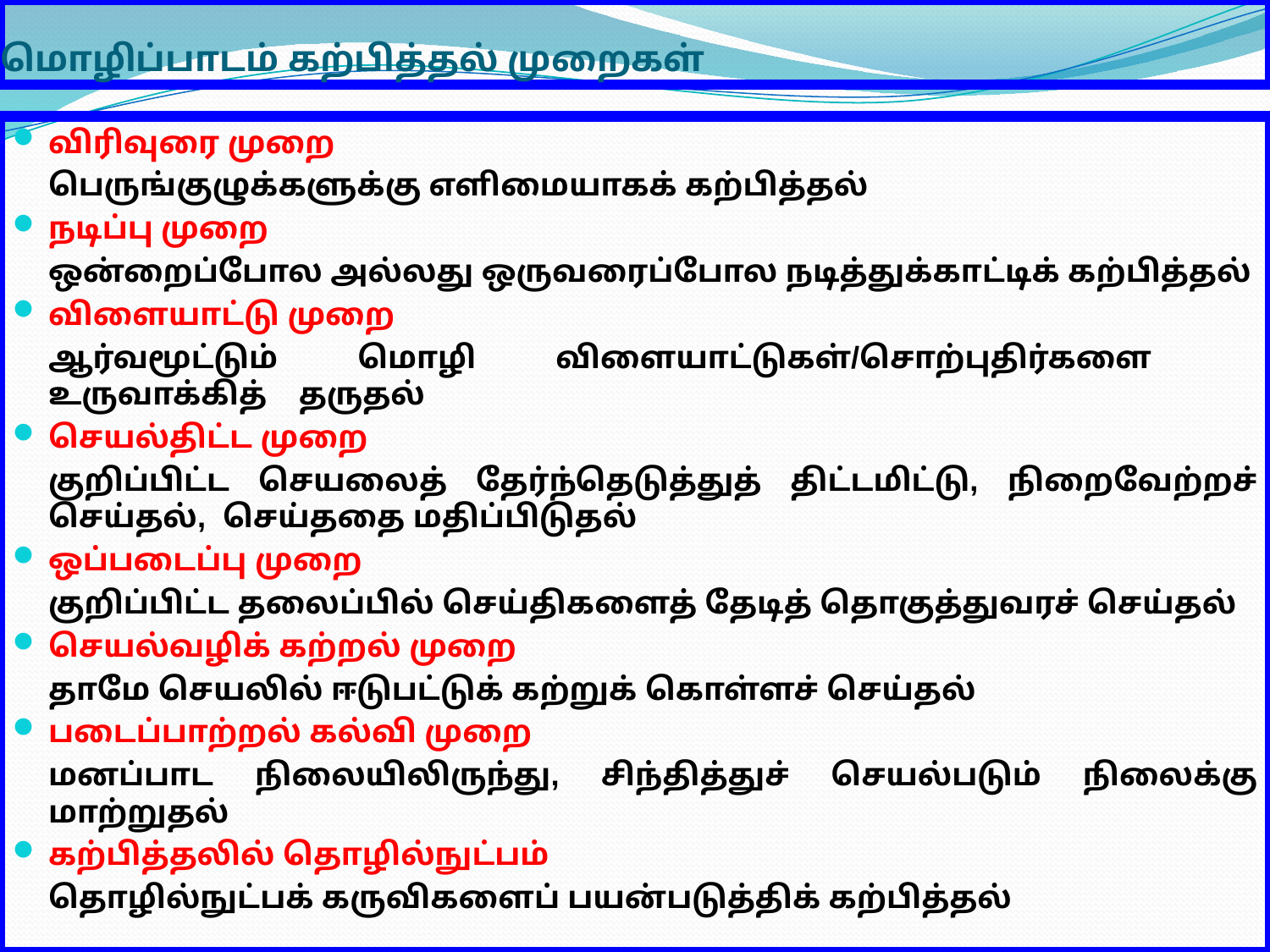

# மொழிப்பாடம் கற்பித்தல் முறைகள்
விரிவுரை முறை
			பெருங்குழுக்களுக்கு எளிமையாகக் கற்பித்தல்
நடிப்பு முறை
			ஒன்றைப்போல அல்லது ஒருவரைப்போல நடித்துக்காட்டிக் கற்பித்தல்
விளையாட்டு முறை
			ஆர்வமூட்டும் மொழி விளையாட்டுகள்/சொற்புதிர்களை 				உருவாக்கித்    தருதல்
செயல்திட்ட முறை
			குறிப்பிட்ட செயலைத் தேர்ந்தெடுத்துத் திட்டமிட்டு, நிறைவேற்றச் 			செய்தல்,  செய்ததை மதிப்பிடுதல்
ஒப்படைப்பு முறை
			குறிப்பிட்ட தலைப்பில் செய்திகளைத் தேடித் தொகுத்துவரச் செய்தல்
செயல்வழிக் கற்றல் முறை
			தாமே செயலில் ஈடுபட்டுக் கற்றுக் கொள்ளச் செய்தல்
படைப்பாற்றல் கல்வி முறை
			மனப்பாட நிலையிலிருந்து, சிந்தித்துச் செயல்படும் நிலைக்கு மாற்றுதல்
கற்பித்தலில் தொழில்நுட்பம்
			தொழில்நுட்பக் கருவிகளைப் பயன்படுத்திக் கற்பித்தல்